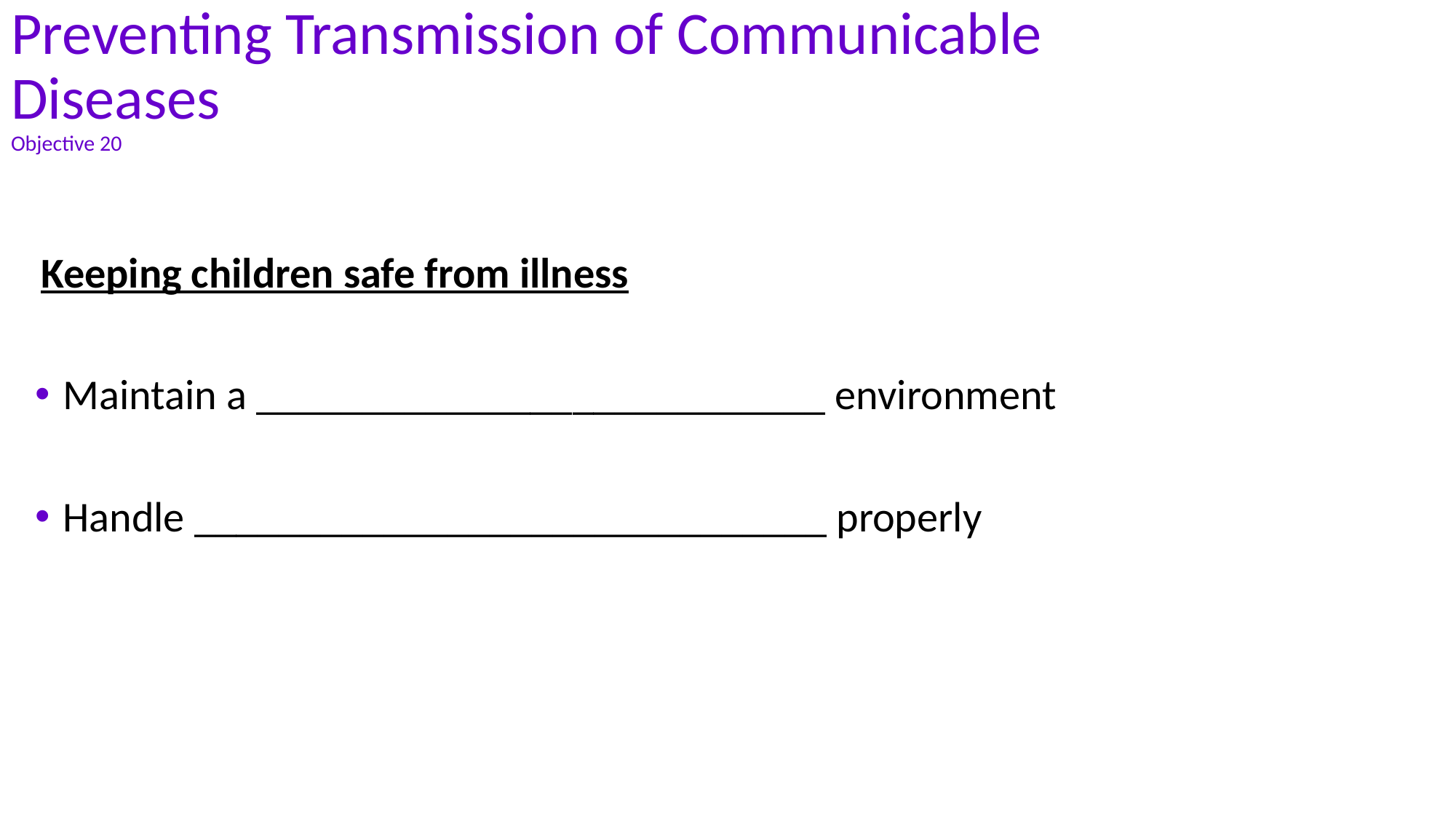

# Preventing Transmission of Communicable Diseases Objective 20
Keeping children safe from illness

Maintain a ___________________________ environment

Handle ______________________________ properly